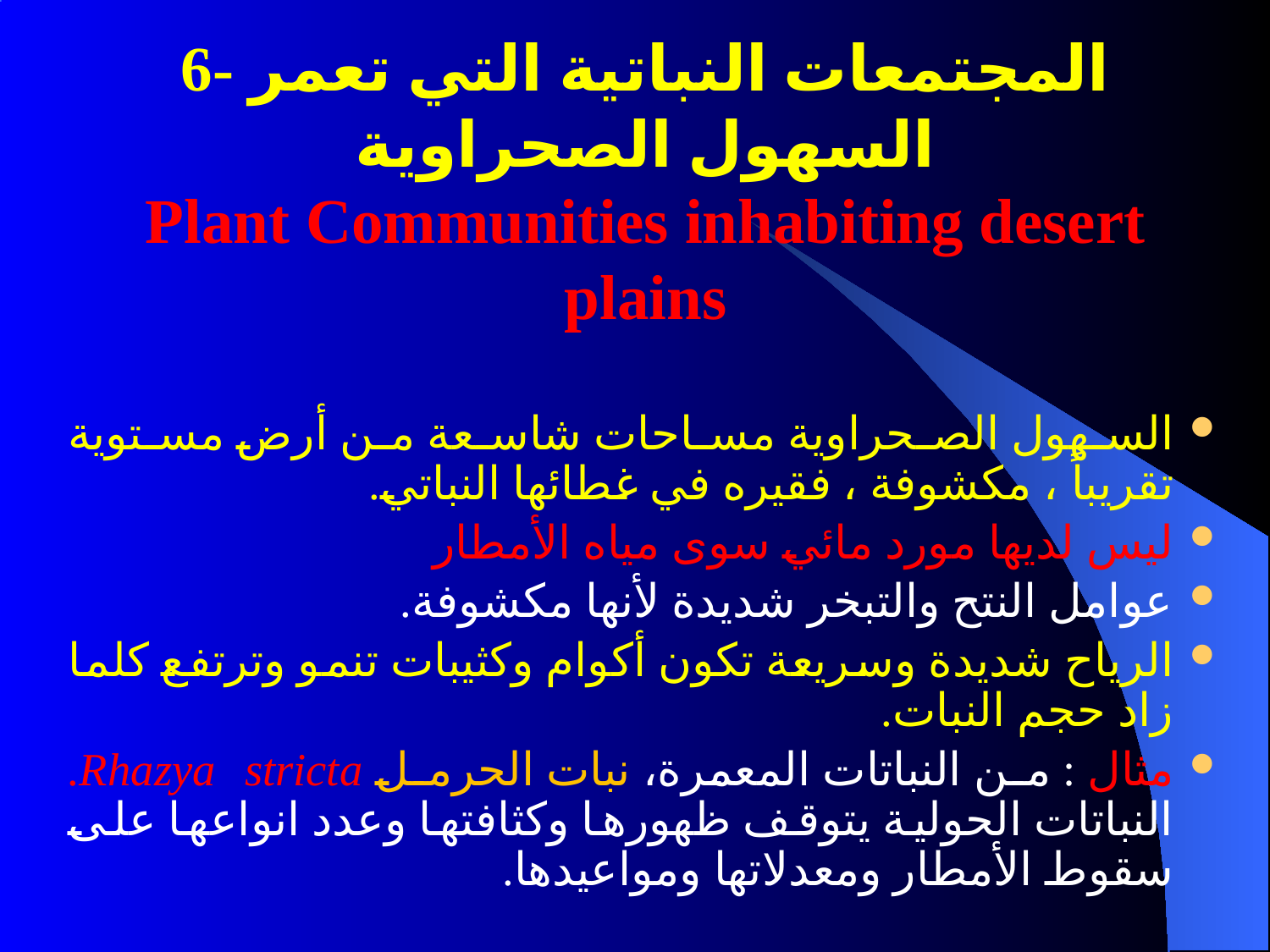

# 6- المجتمعات النباتية التي تعمر السهول الصحراوية Plant Communities inhabiting desert plains

السهول الصحراوية مساحات شاسعة من أرض مستوية تقريباً ، مكشوفة ، فقيره في غطائها النباتي.
ليس لديها مورد مائي سوى مياه الأمطار
عوامل النتح والتبخر شديدة لأنها مكشوفة.
الرياح شديدة وسريعة تكون أكوام وكثيبات تنمو وترتفع كلما زاد حجم النبات.
مثال : من النباتات المعمرة، نبات الحرمل Rhazya stricta. النباتات الحولية يتوقف ظهورها وكثافتها وعدد انواعها على سقوط الأمطار ومعدلاتها ومواعيدها.